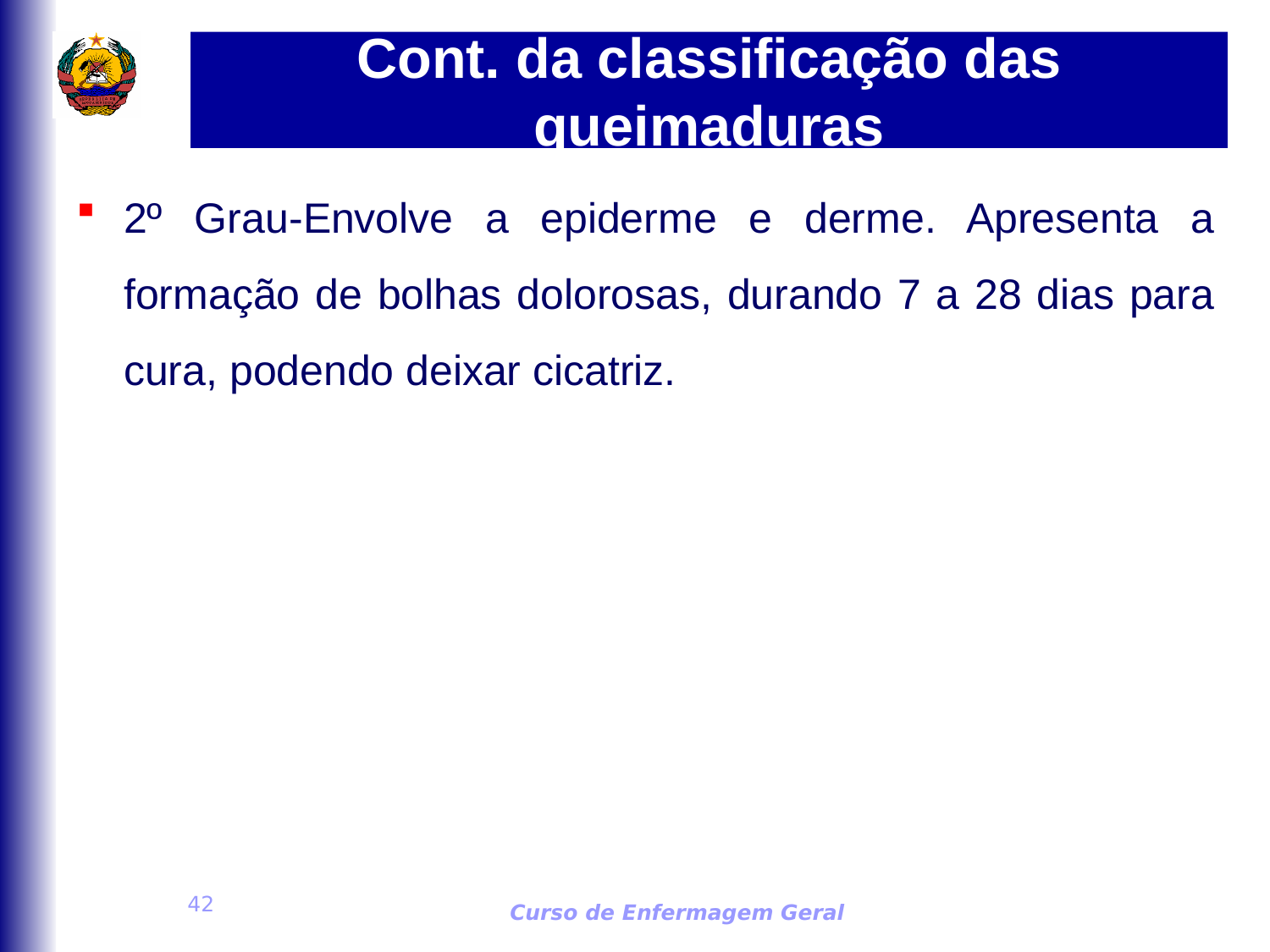

# Cont. da classificação das queimaduras
2º Grau-Envolve a epiderme e derme. Apresenta a formação de bolhas dolorosas, durando 7 a 28 dias para cura, podendo deixar cicatriz.
42
Curso de Enfermagem Geral